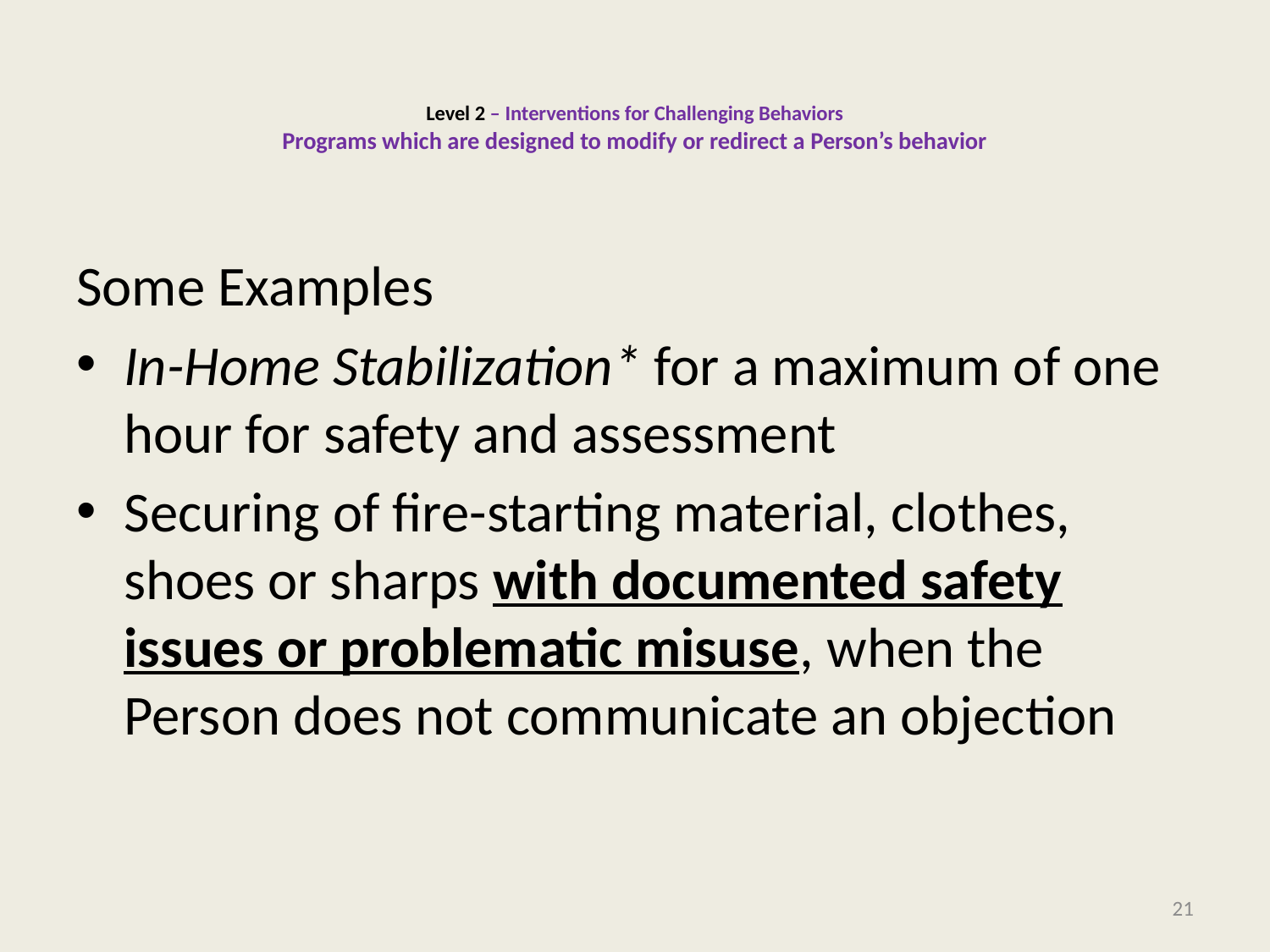

# Level 2 – Interventions for Challenging Behaviors Programs which are designed to modify or redirect a Person’s behavior
Some Examples
In-Home Stabilization* for a maximum of one hour for safety and assessment
Securing of fire-starting material, clothes, shoes or sharps with documented safety issues or problematic misuse, when the Person does not communicate an objection
21